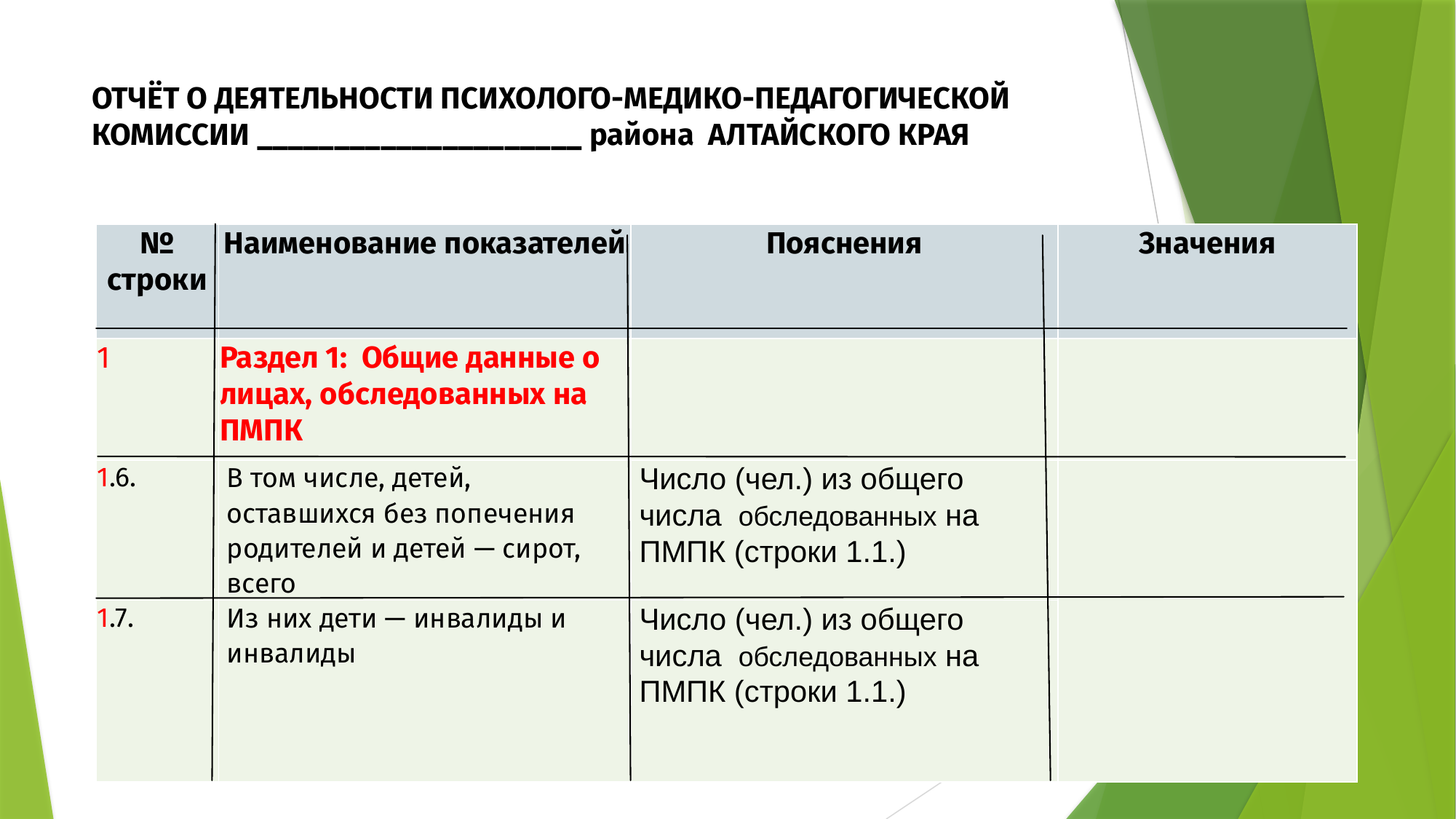

# ОТЧЁТ О ДЕЯТЕЛЬНОСТИ ПСИХОЛОГО-МЕДИКО-ПЕДАГОГИЧЕСКОЙ КОМИССИИ _____________________ района  АЛТАЙСКОГО КРАЯ
| № строки | Наименование показателей | Пояснения | Значения |
| --- | --- | --- | --- |
| 1 | Раздел 1: Общие данные о лицах, обследованных на ПМПК |  |  |
| 1.6. | В том числе, детей, оставшихся без попечения родителей и детей — сирот, всего | Число (чел.) из общего числа обследованных на ПМПК (строки 1.1.) |  |
| 1.7. | Из них дети — инвалиды и инвалиды | Число (чел.) из общего числа обследованных на ПМПК (строки 1.1.) |  |